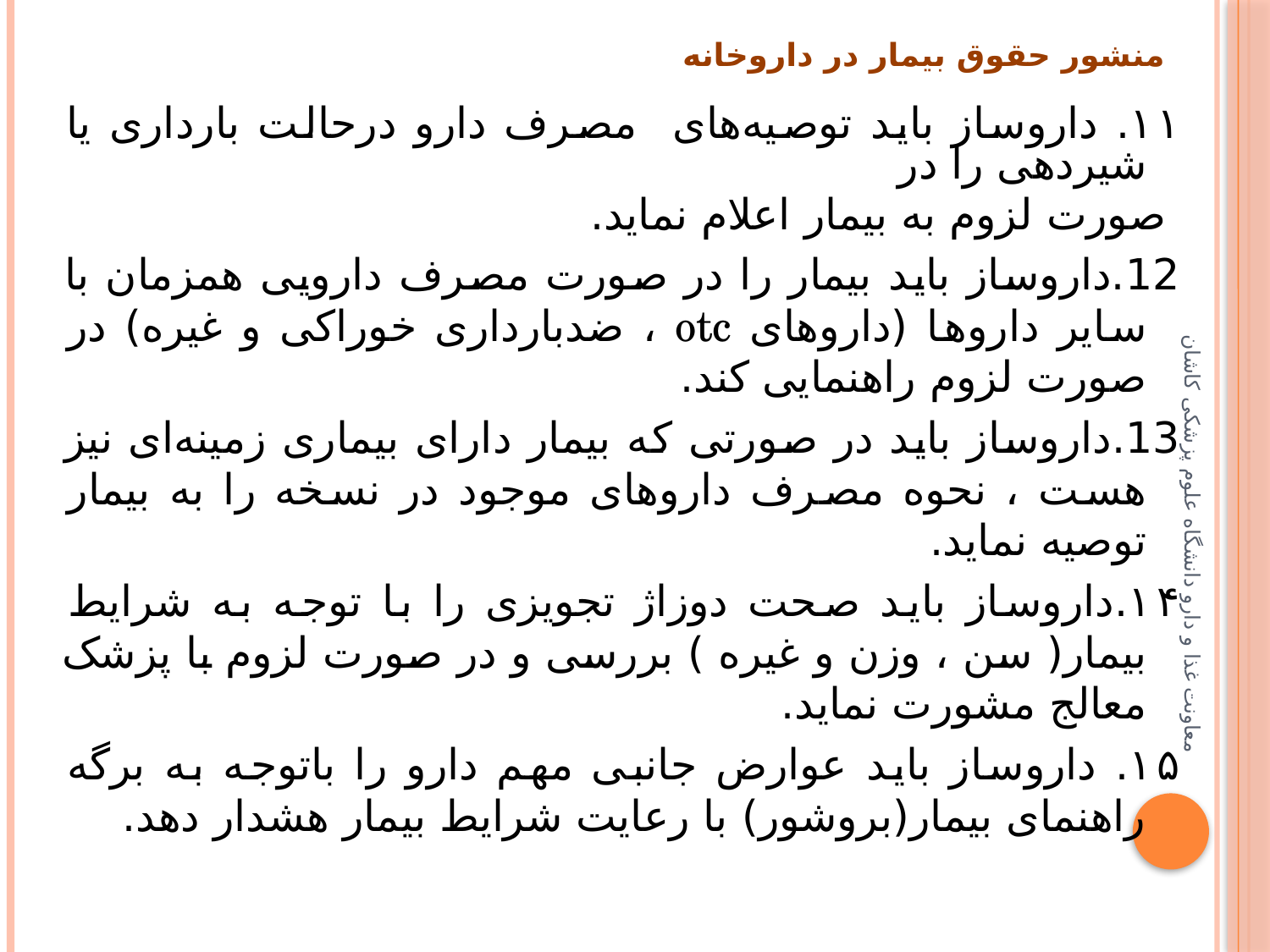

منشور حقوق بيمار در داروخانه
# منشور حقوق بيمار در داروخانه
۱۱. داروساز باید توصیه‌های  مصرف دارو درحالت بارداری یا شیردهی را در
 صورت لزوم به بیمار اعلام نماید.
12.داروساز باید بیمار را در صورت مصرف دارویی همزمان با سایر داروها (داروهای otc ، ضدبارداری خوراکی و غیره) در صورت لزوم راهنمایی کند.
13.داروساز باید در صورتی که بیمار دارای بیماری زمینه‌ای نیز هست ، نحوه مصرف داروهای موجود در نسخه را به بیمار توصیه نماید.
۱۴.داروساز باید صحت دوزاژ تجویزی را با توجه به شرایط بیمار( سن ، وزن و غیره ) بررسی و در صورت لزوم با پزشک معالج مشورت نماید.
۱۵. داروساز باید عوارض جانبی مهم دارو را باتوجه به برگه راهنمای بیمار(بروشور) با رعایت شرایط بیمار هشدار دهد.

معاونت غذا و دارو دانشگاه علوم پزشکی کاشان